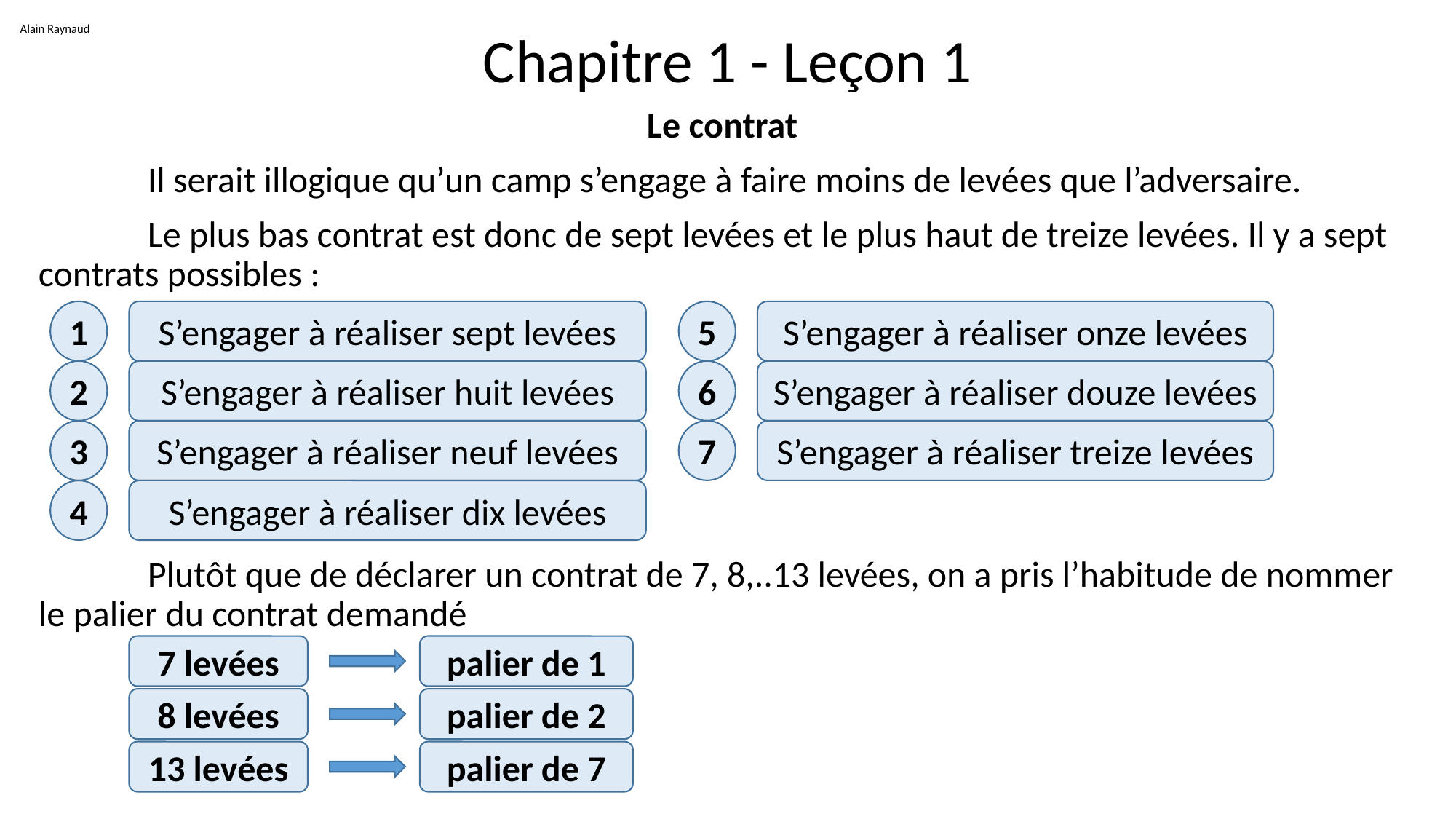

Alain Raynaud
# Chapitre 1 - Leçon 1
Le contrat
	Il serait illogique qu’un camp s’engage à faire moins de levées que l’adversaire.
	Le plus bas contrat est donc de sept levées et le plus haut de treize levées. Il y a sept contrats possibles :

	Plutôt que de déclarer un contrat de 7, 8,..13 levées, on a pris l’habitude de nommer le palier du contrat demandé
1
S’engager à réaliser sept levées
5
S’engager à réaliser onze levées
2
S’engager à réaliser huit levées
6
S’engager à réaliser douze levées
3
S’engager à réaliser neuf levées
7
S’engager à réaliser treize levées
4
S’engager à réaliser dix levées
7 levées
palier de 1

8 levées
palier de 2

13 levées
palier de 7